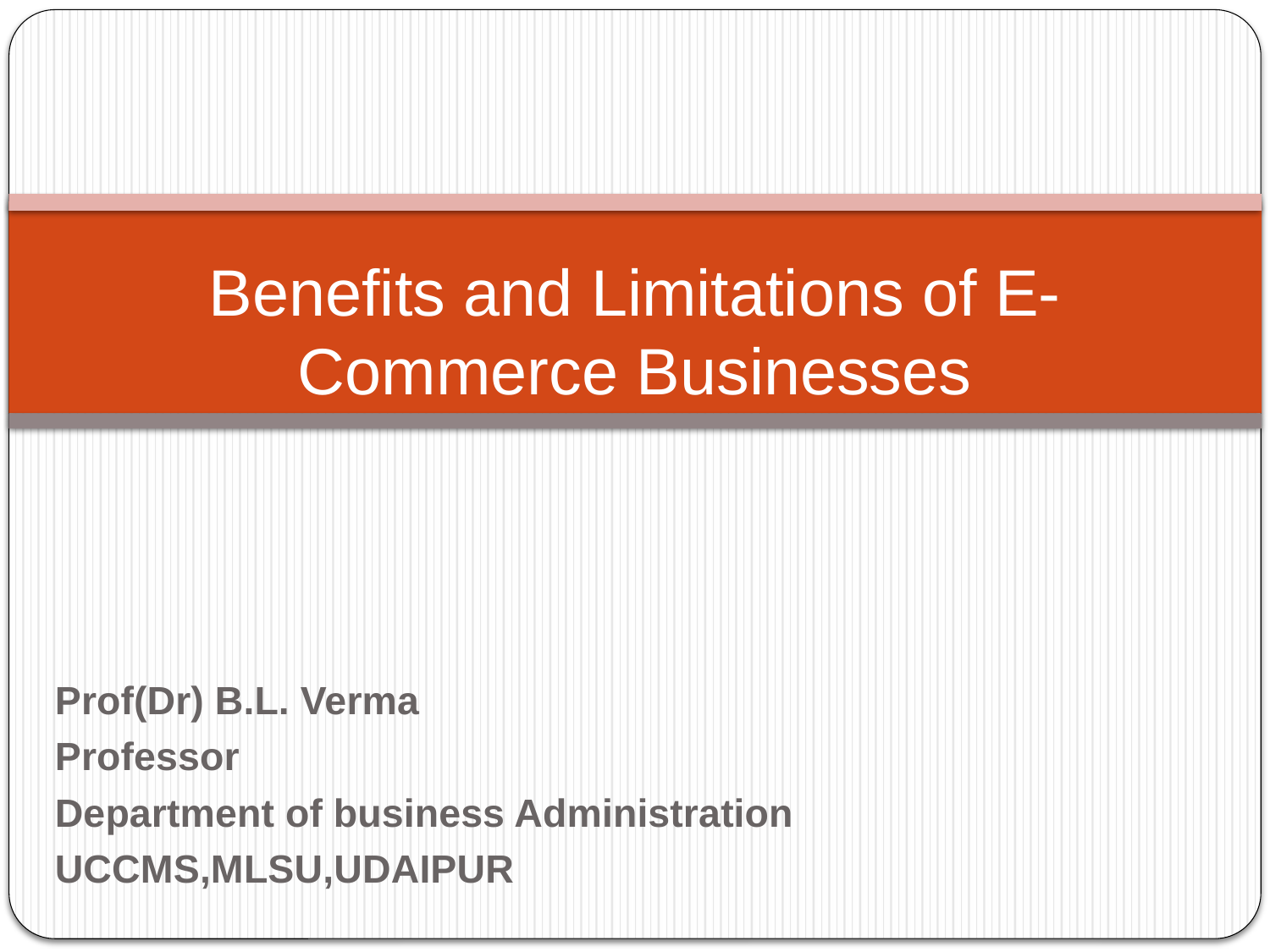

# Benefits and Limitations of E-Commerce Businesses

Prof(Dr) B.L. Verma
Professor
Department of business Administration
UCCMS,MLSU,UDAIPUR